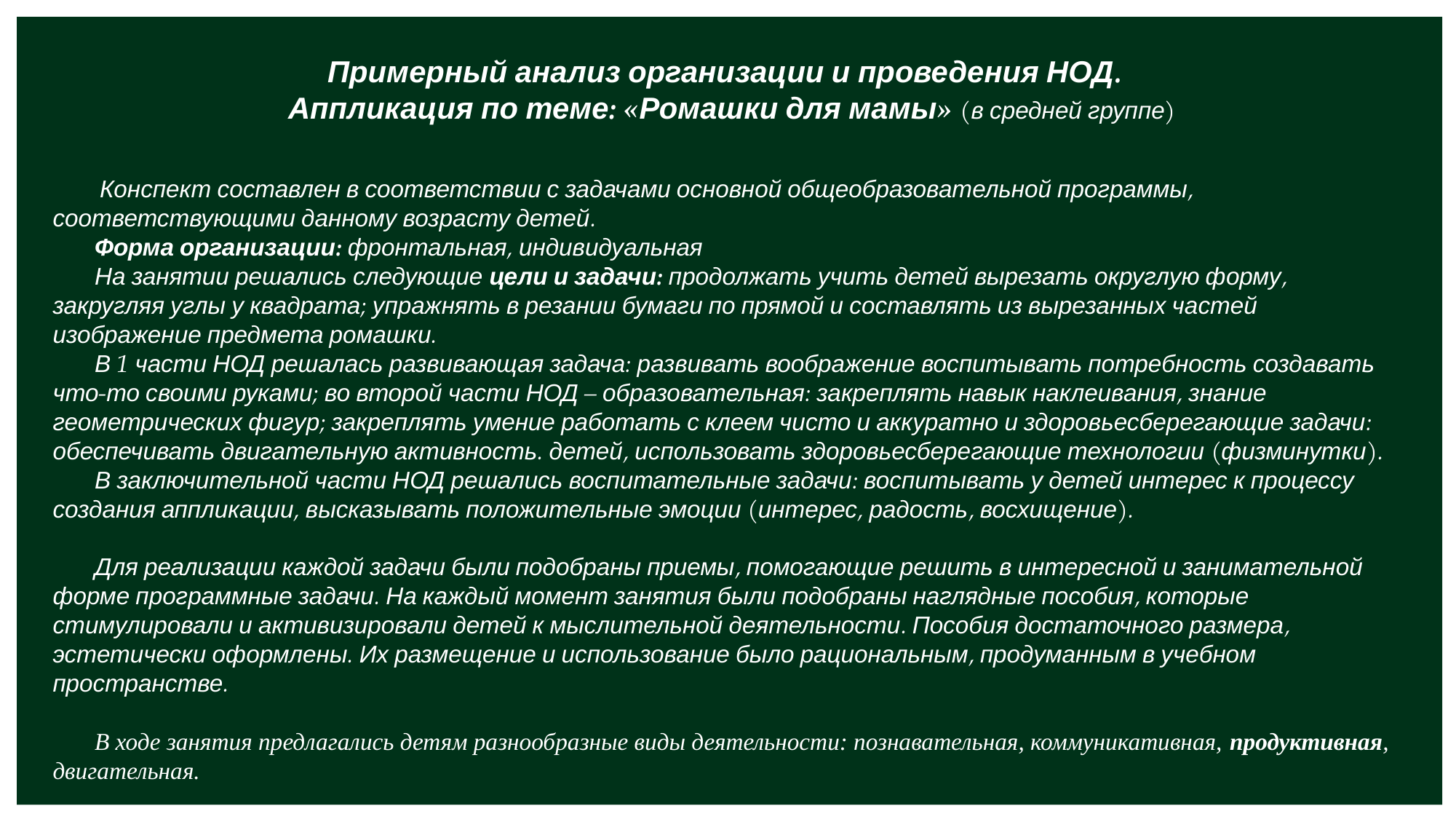

Примерный анализ организации и проведения НОД.
  Аппликация по теме: «Ромашки для мамы» (в средней группе)

       Конспект составлен в соответствии с задачами основной общеобразовательной программы, соответствующими данному возрасту детей.
       Форма организации: фронтальная, индивидуальная
       На занятии решались следующие цели и задачи: продолжать учить детей вырезать округлую форму, закругляя углы у квадрата; упражнять в резании бумаги по прямой и составлять из вырезанных частей изображение предмета ромашки.
       В 1 части НОД решалась развивающая задача: развивать воображение воспитывать потребность создавать что-то своими руками; во второй части НОД – образовательная: закреплять навык наклеивания, знание геометрических фигур; закреплять умение работать с клеем чисто и аккуратно и здоровьесберегающие задачи: обеспечивать двигательную активность. детей, использовать здоровьесберегающие технологии (физминутки).
       В заключительной части НОД решались воспитательные задачи: воспитывать у детей интерес к процессу создания аппликации, высказывать положительные эмоции (интерес, радость, восхищение).

       Для реализации каждой задачи были подобраны приемы, помогающие решить в интересной и занимательной форме программные задачи. На каждый момент занятия были подобраны наглядные пособия, которые стимулировали и активизировали детей к мыслительной деятельности. Пособия достаточного размера, эстетически оформлены. Их размещение и использование было рациональным, продуманным в учебном пространстве.

       В ходе занятия предлагались детям разнообразные виды деятельности: познавательная, коммуникативная, продуктивная, двигательная.